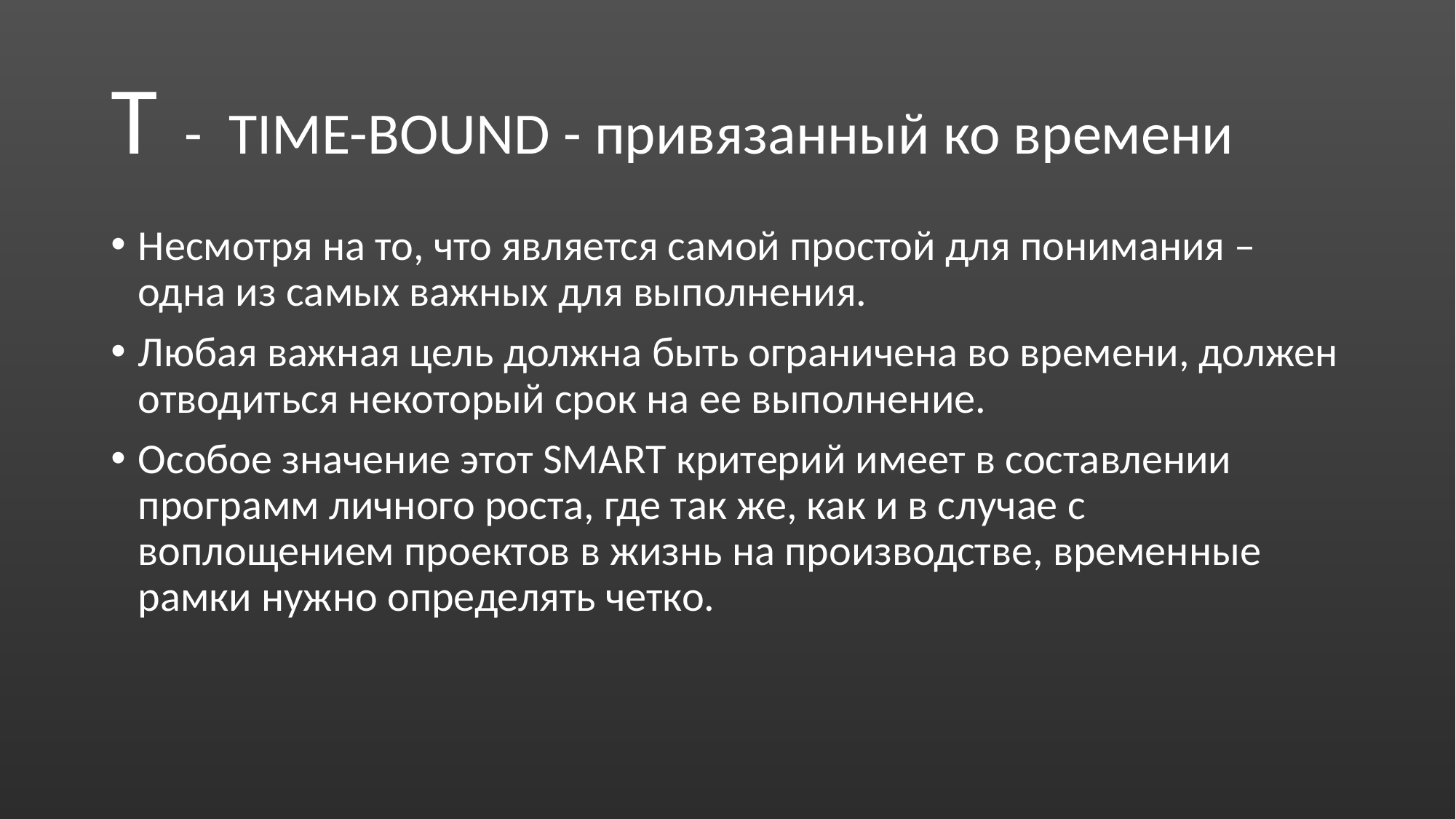

# Т  -  TIME-BOUND - привязанный ко времени
Несмотря на то, что является самой простой для понимания – одна из самых важных для выполнения.
Любая важная цель должна быть ограничена во времени, должен отводиться некоторый срок на ее выполнение.
Особое значение этот SMART критерий имеет в составлении программ личного роста, где так же, как и в случае с воплощением проектов в жизнь на производстве, временные рамки нужно определять четко.